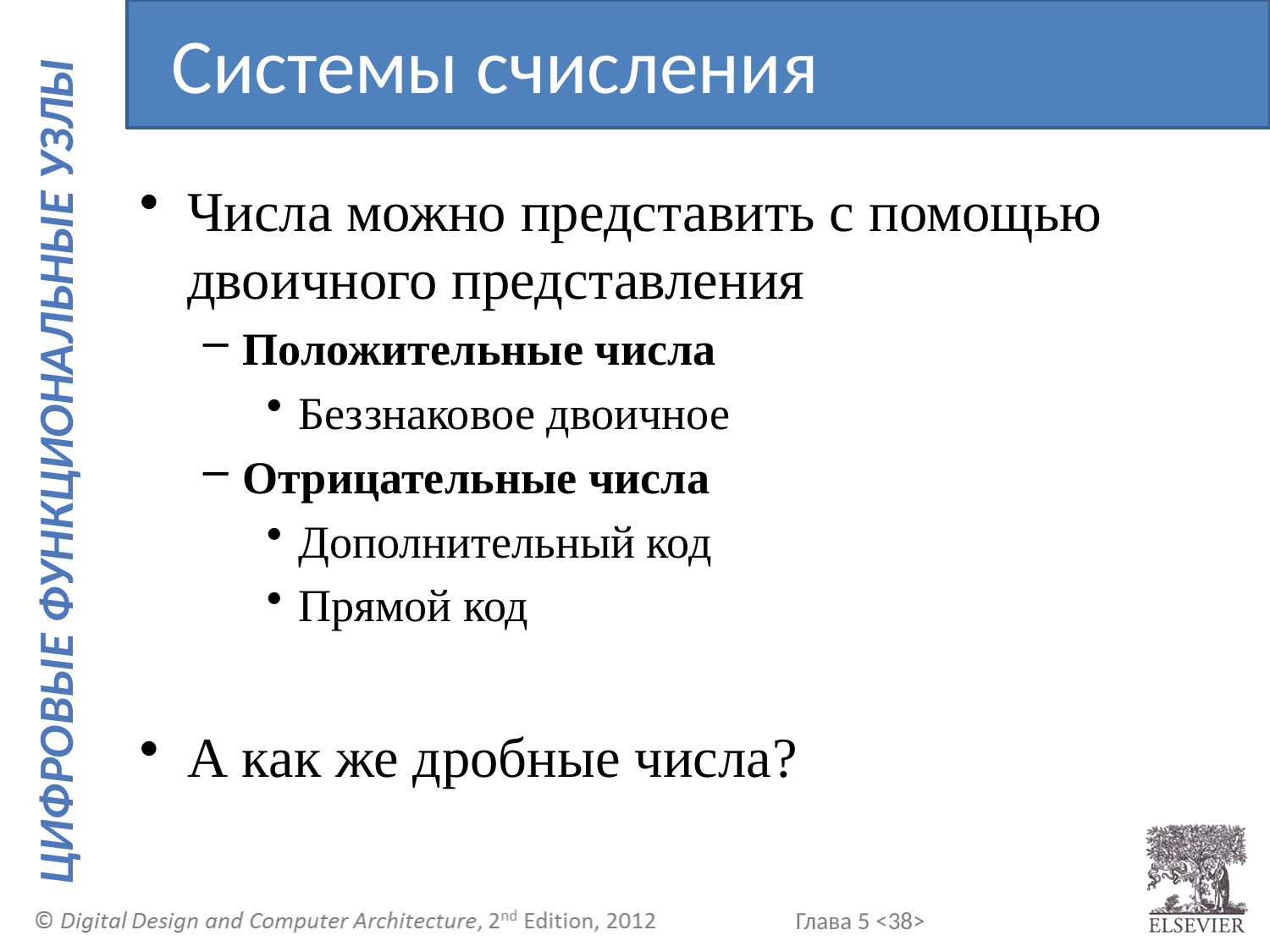

Системы счисления

Числа можно представить с помощью двоичного представления
Положительные числа
Беззнаковое двоичное
Отрицательные числа
Дополнительный код
Прямой код

А как же дробные числа?